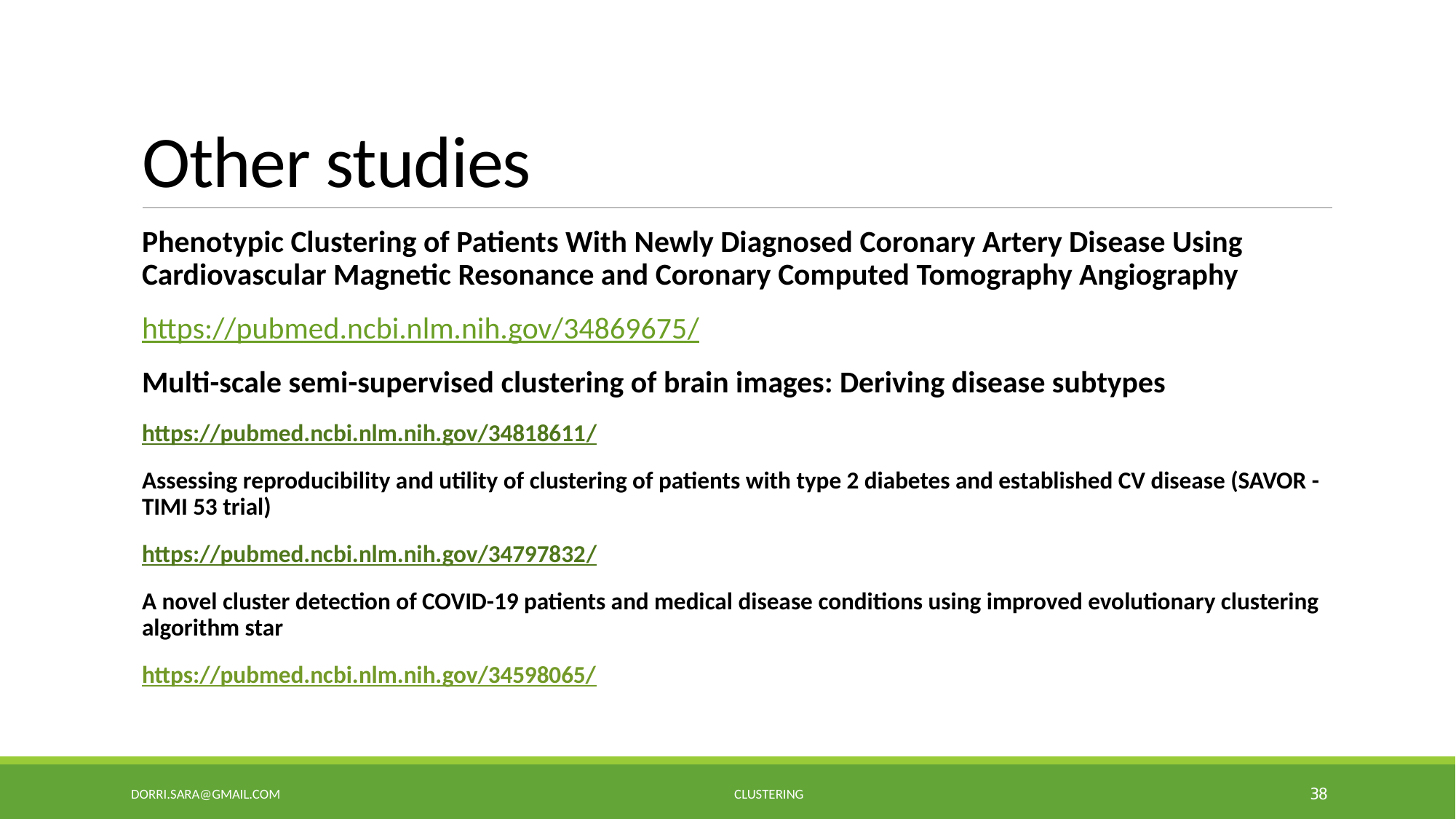

# Other studies
Phenotypic Clustering of Patients With Newly Diagnosed Coronary Artery Disease Using Cardiovascular Magnetic Resonance and Coronary Computed Tomography Angiography
https://pubmed.ncbi.nlm.nih.gov/34869675/
Multi-scale semi-supervised clustering of brain images: Deriving disease subtypes
https://pubmed.ncbi.nlm.nih.gov/34818611/
Assessing reproducibility and utility of clustering of patients with type 2 diabetes and established CV disease (SAVOR -TIMI 53 trial)
https://pubmed.ncbi.nlm.nih.gov/34797832/
A novel cluster detection of COVID-19 patients and medical disease conditions using improved evolutionary clustering algorithm star
https://pubmed.ncbi.nlm.nih.gov/34598065/

Dorri.sara@gmail.com                                                                                                                                                   Clustering
38